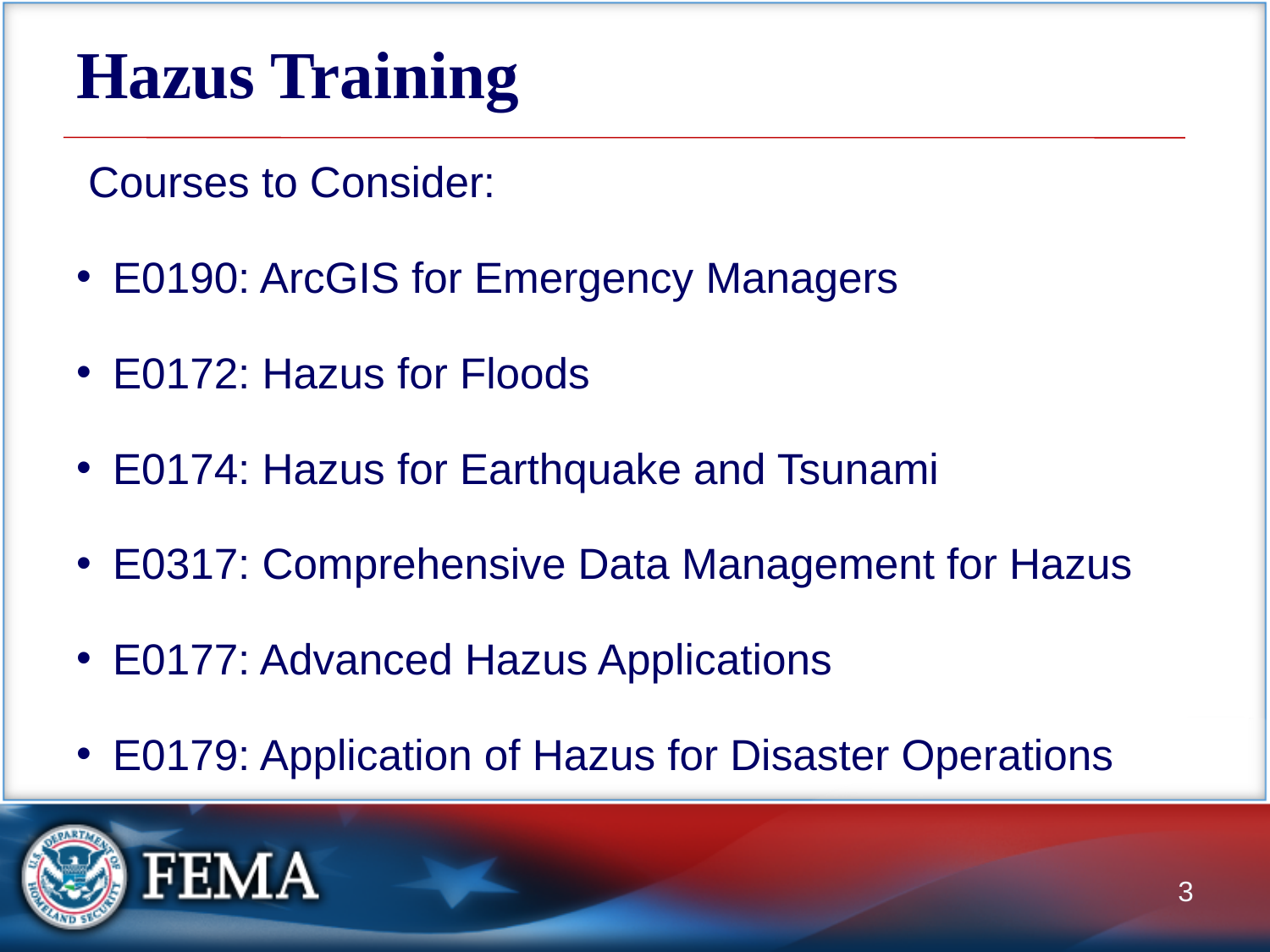

# Hazus Training
 Courses to Consider:
E0190: ArcGIS for Emergency Managers
E0172: Hazus for Floods
E0174: Hazus for Earthquake and Tsunami
E0317: Comprehensive Data Management for Hazus
E0177: Advanced Hazus Applications
E0179: Application of Hazus for Disaster Operations
3